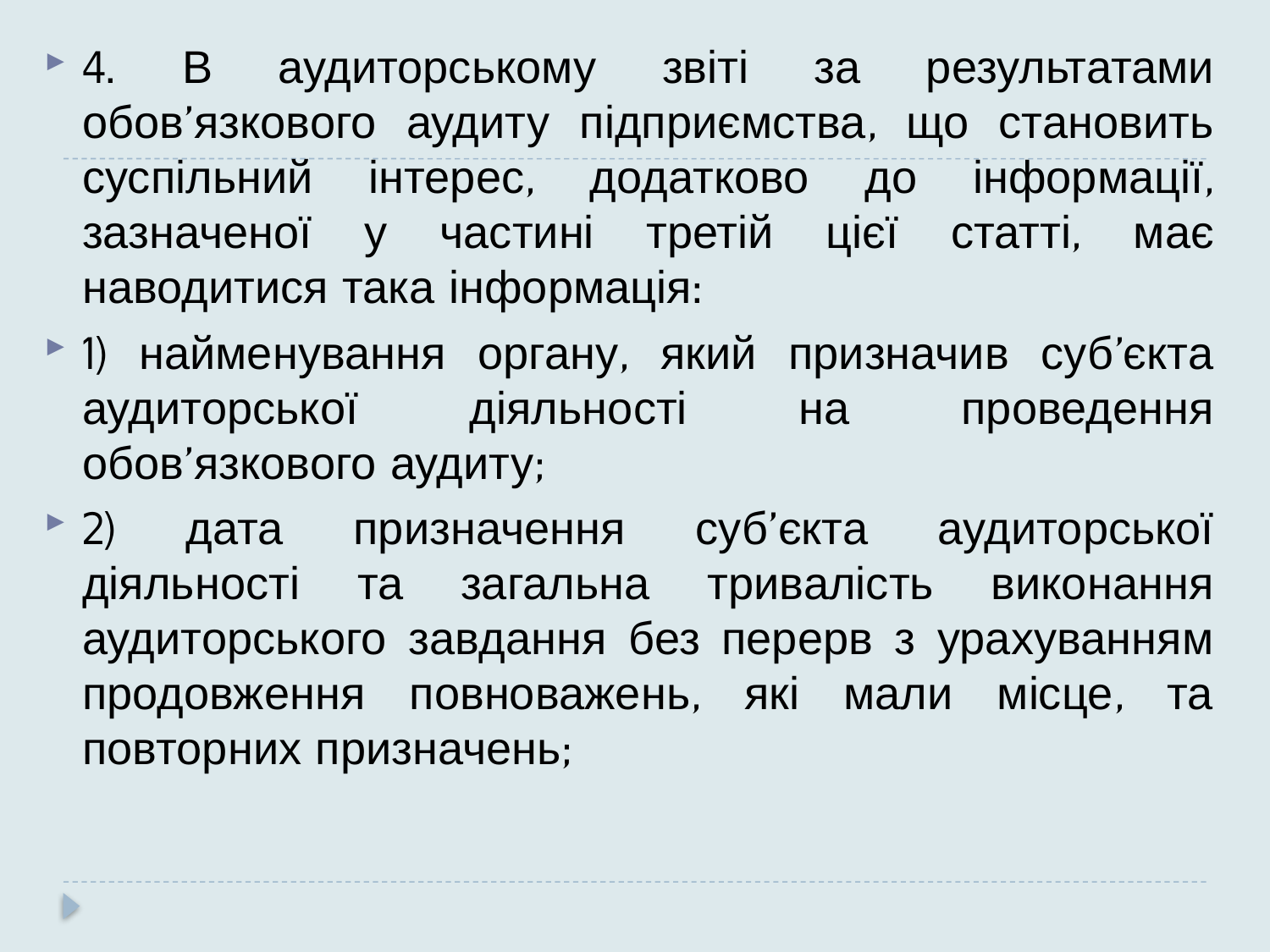

4. В аудиторському звіті за результатами обов’язкового аудиту підприємства, що становить суспільний інтерес, додатково до інформації, зазначеної у частині третій цієї статті, має наводитися така інформація:
1) найменування органу, який призначив суб’єкта аудиторської діяльності на проведення обов’язкового аудиту;
2) дата призначення суб’єкта аудиторської діяльності та загальна тривалість виконання аудиторського завдання без перерв з урахуванням продовження повноважень, які мали місце, та повторних призначень;